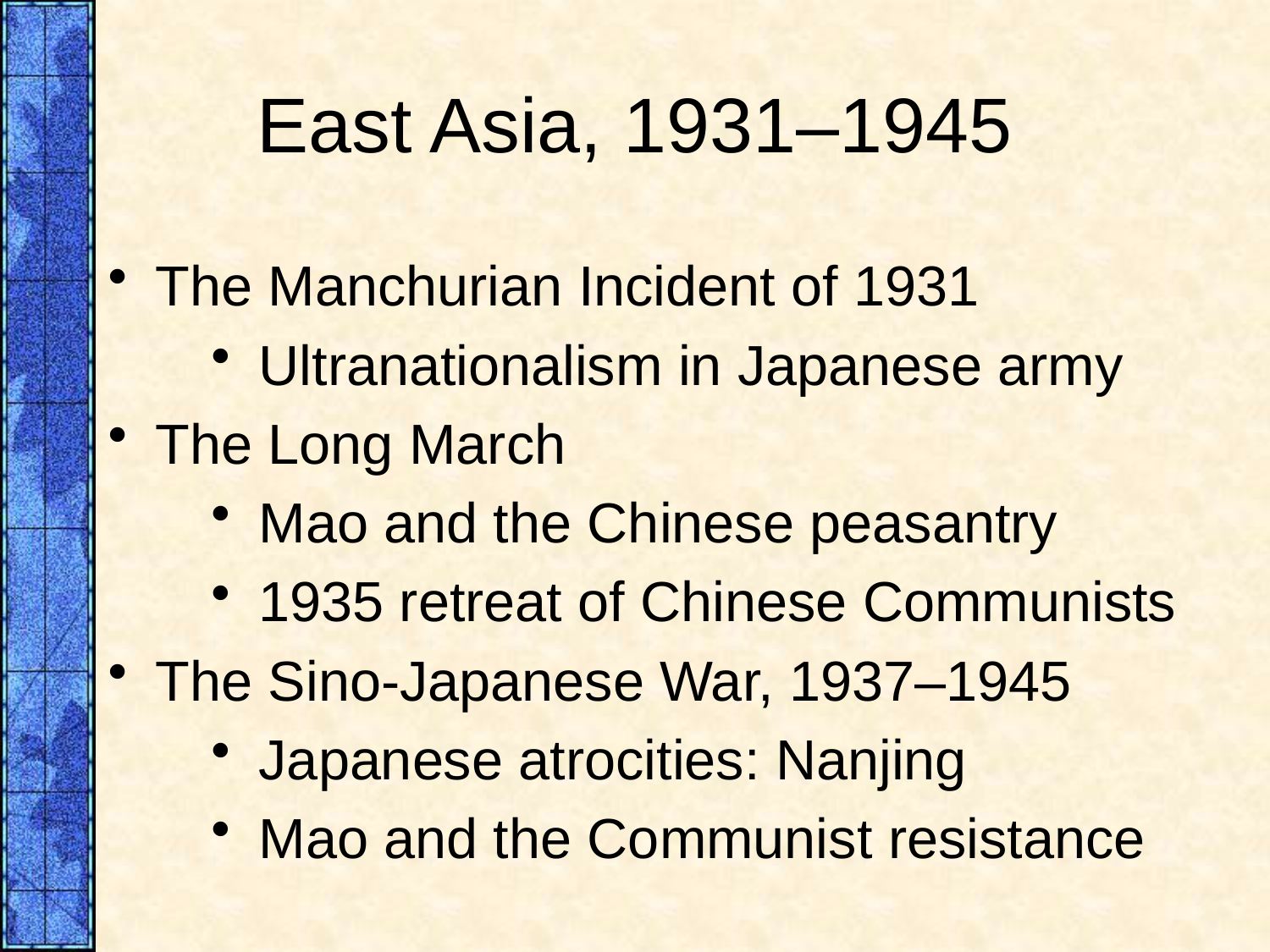

# East Asia, 1931–1945
The Manchurian Incident of 1931
Ultranationalism in Japanese army
The Long March
Mao and the Chinese peasantry
1935 retreat of Chinese Communists
The Sino-Japanese War, 1937–1945
Japanese atrocities: Nanjing
Mao and the Communist resistance